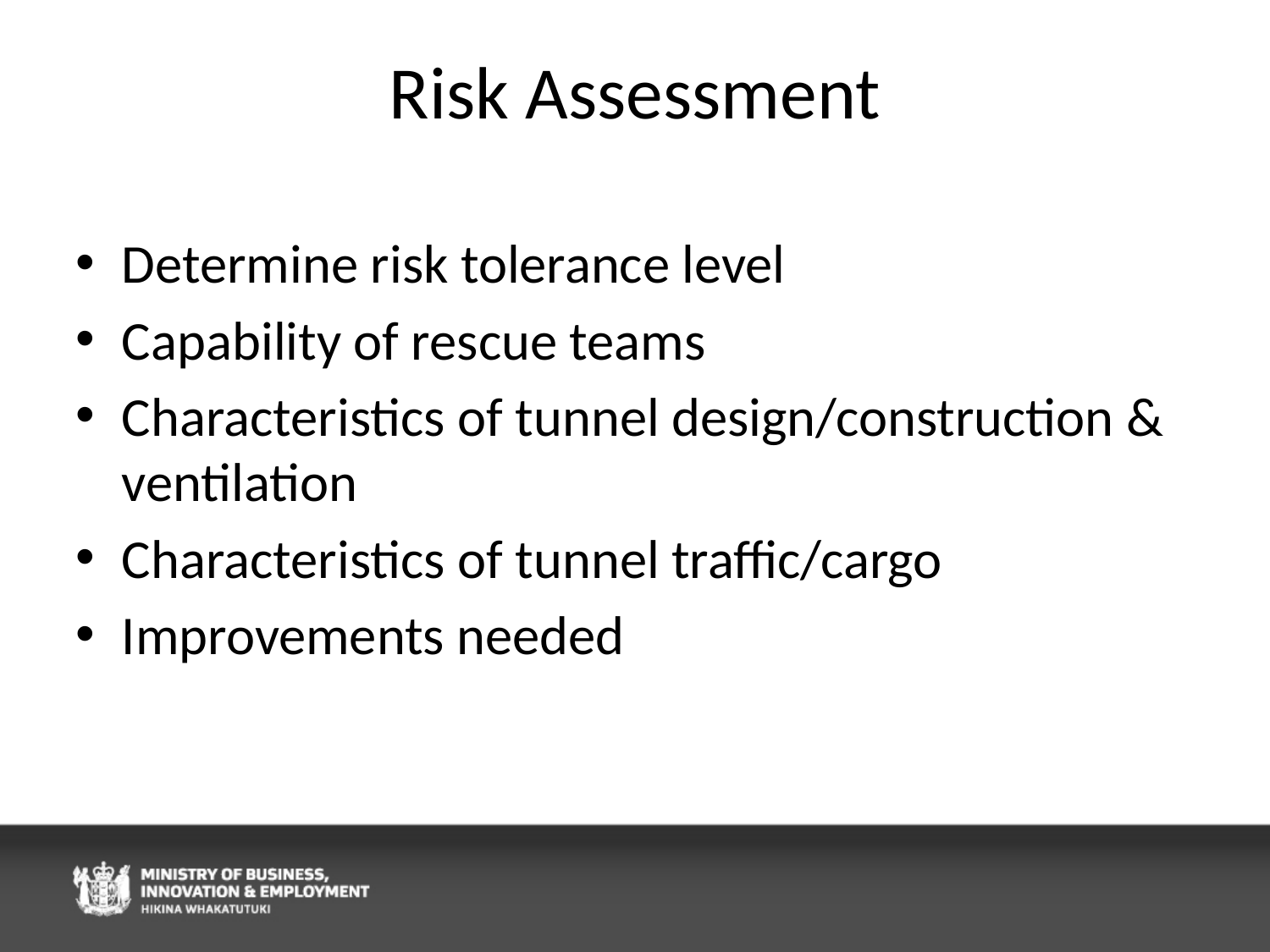

# Risk Assessment
Determine risk tolerance level
Capability of rescue teams
Characteristics of tunnel design/construction & ventilation
Characteristics of tunnel traffic/cargo
Improvements needed